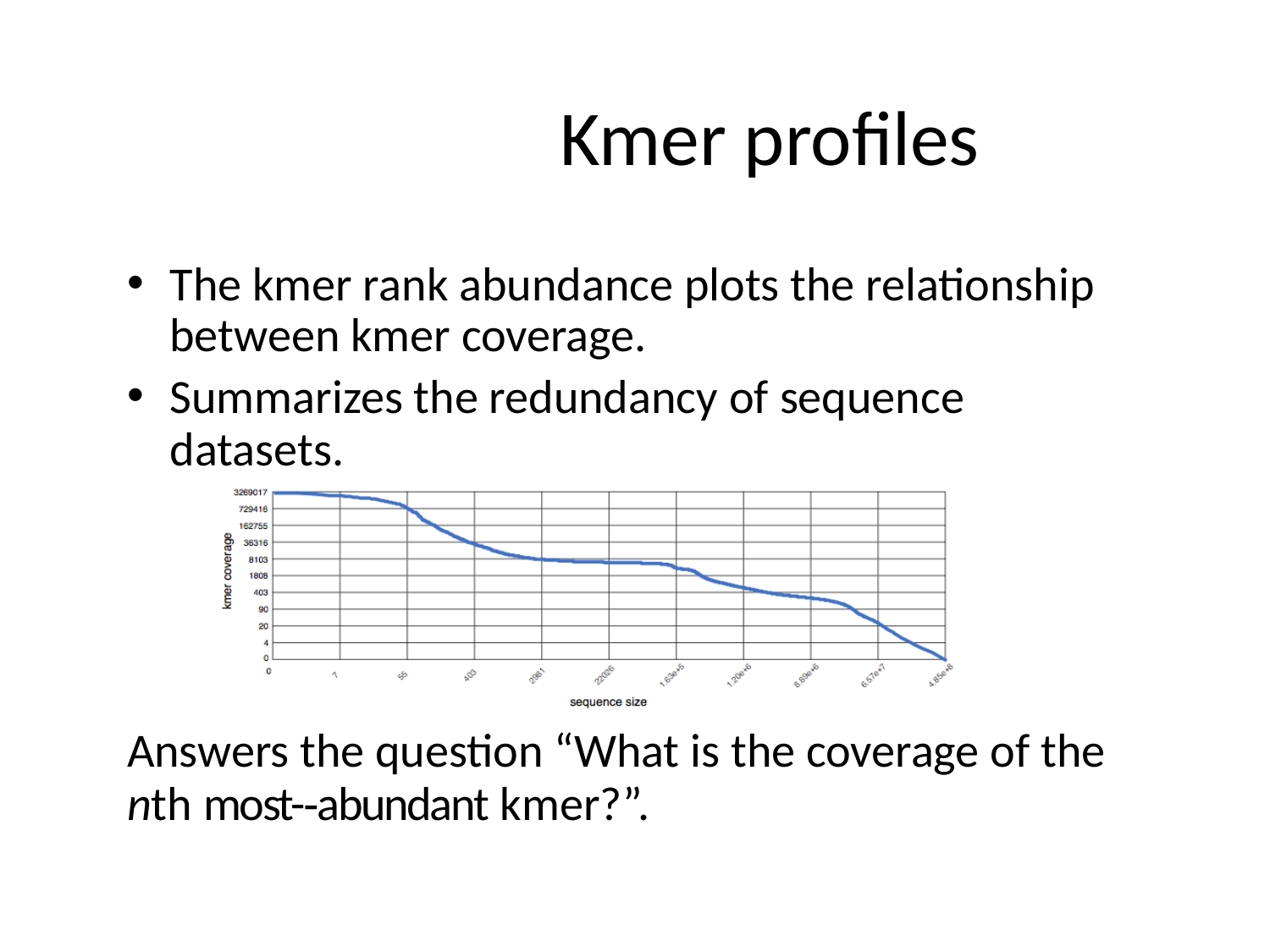

# Kmer proﬁles
The kmer rank abundance plots the relationship  between kmer coverage.
Summarizes the redundancy of sequence  datasets.

Answers the question “What is the coverage of the
nth most-­‐abundant kmer?”.